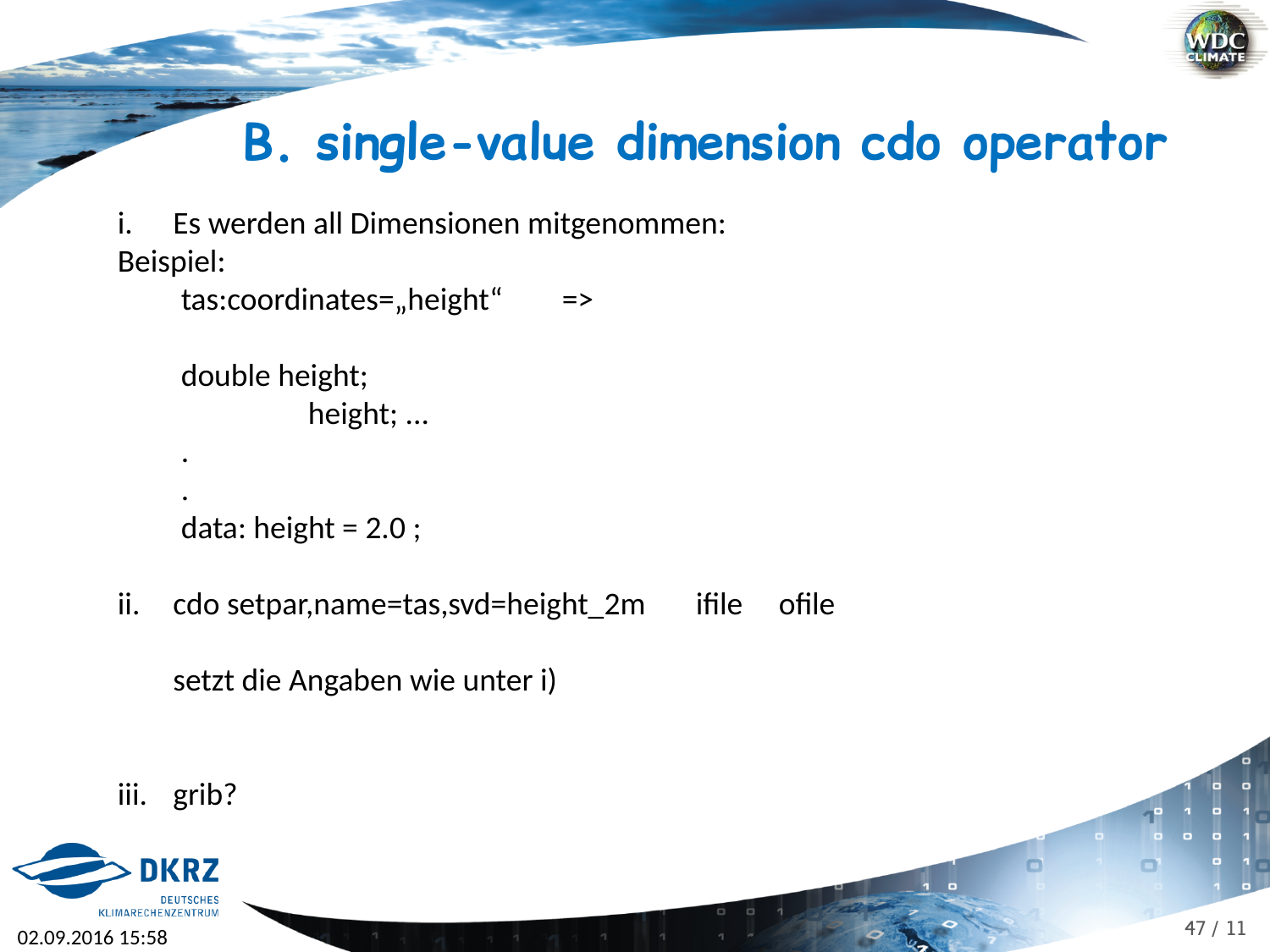

B. single-value dimension cdo operator
Es werden all Dimensionen mitgenommen:
Beispiel:
tas:coordinates=„height“	=>
double height;
	height; ...
.
.
data: height = 2.0 ;

cdo setpar,name=tas,svd=height_2m       ifile     ofile
setzt die Angaben wie unter i)

grib?